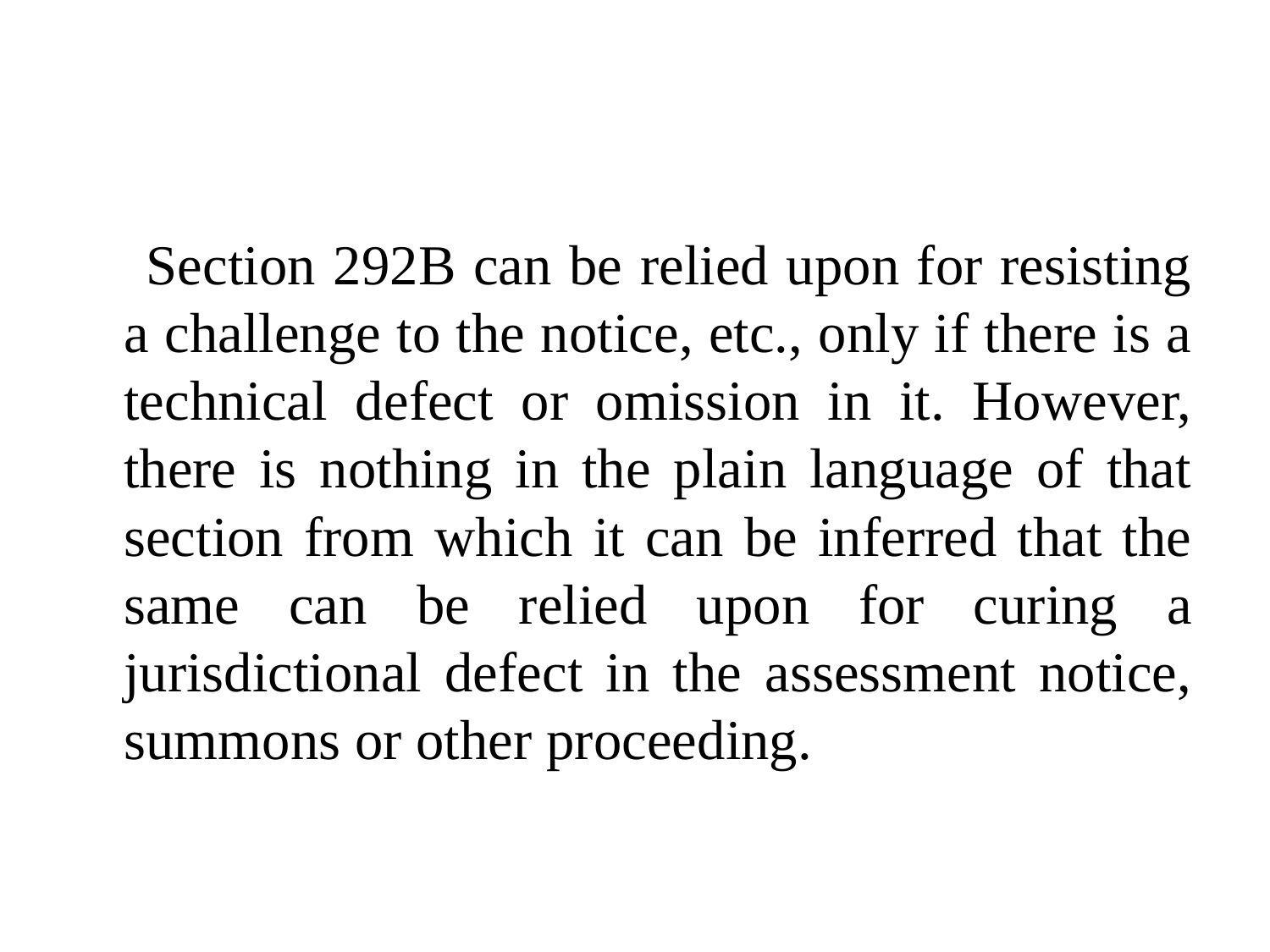

#
    Section 292B can be relied upon for resisting a challenge to the notice, etc., only if there is a technical defect or omission in it. However, there is nothing in the plain language of that section from which it can be inferred that the same can be relied upon for curing a jurisdictional defect in the assessment notice, summons or other proceeding.